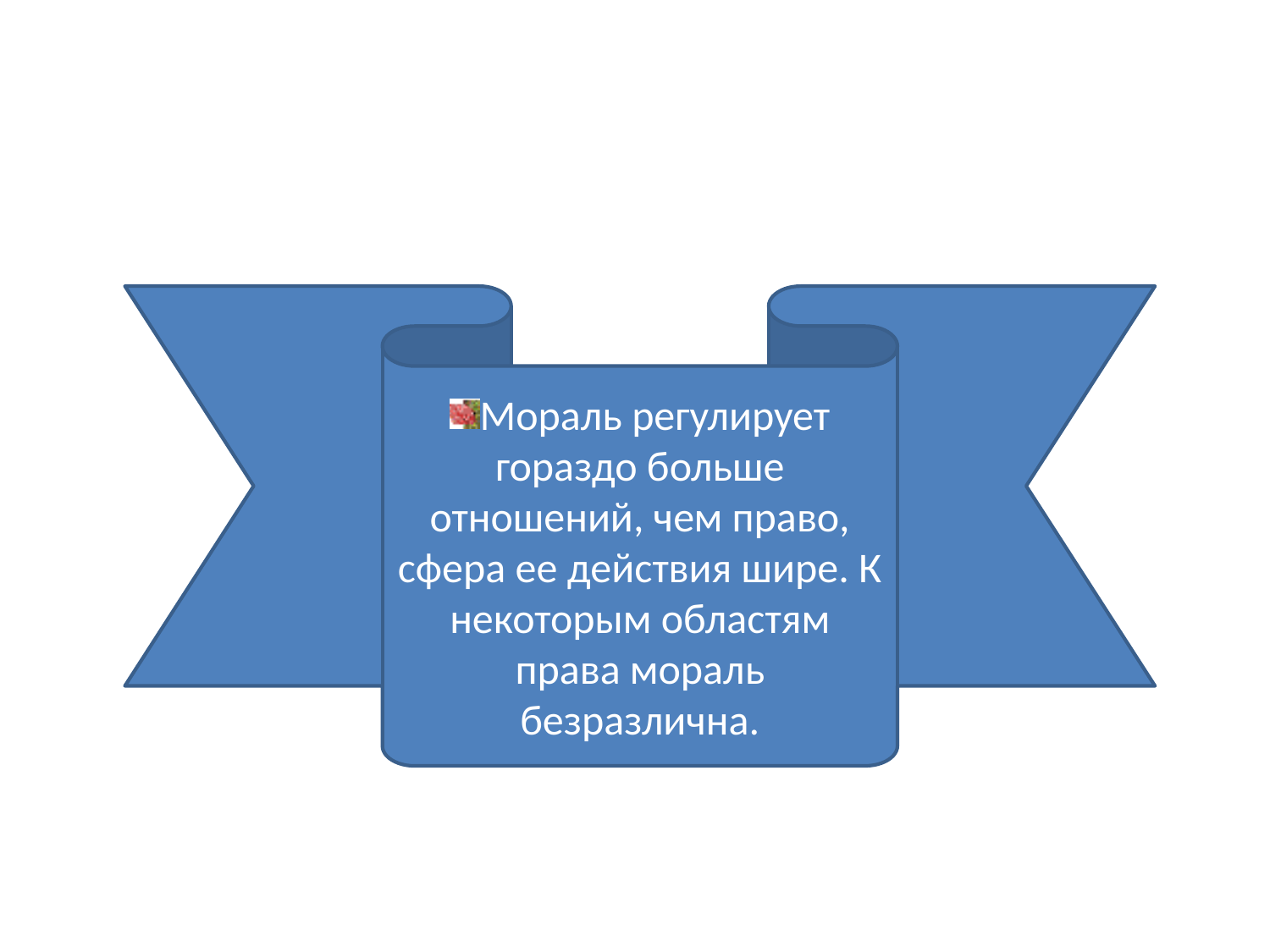

#

Мораль регулирует гораздо больше отношений, чем право, сфера ее действия шире. К некоторым областям права мораль безразлична.